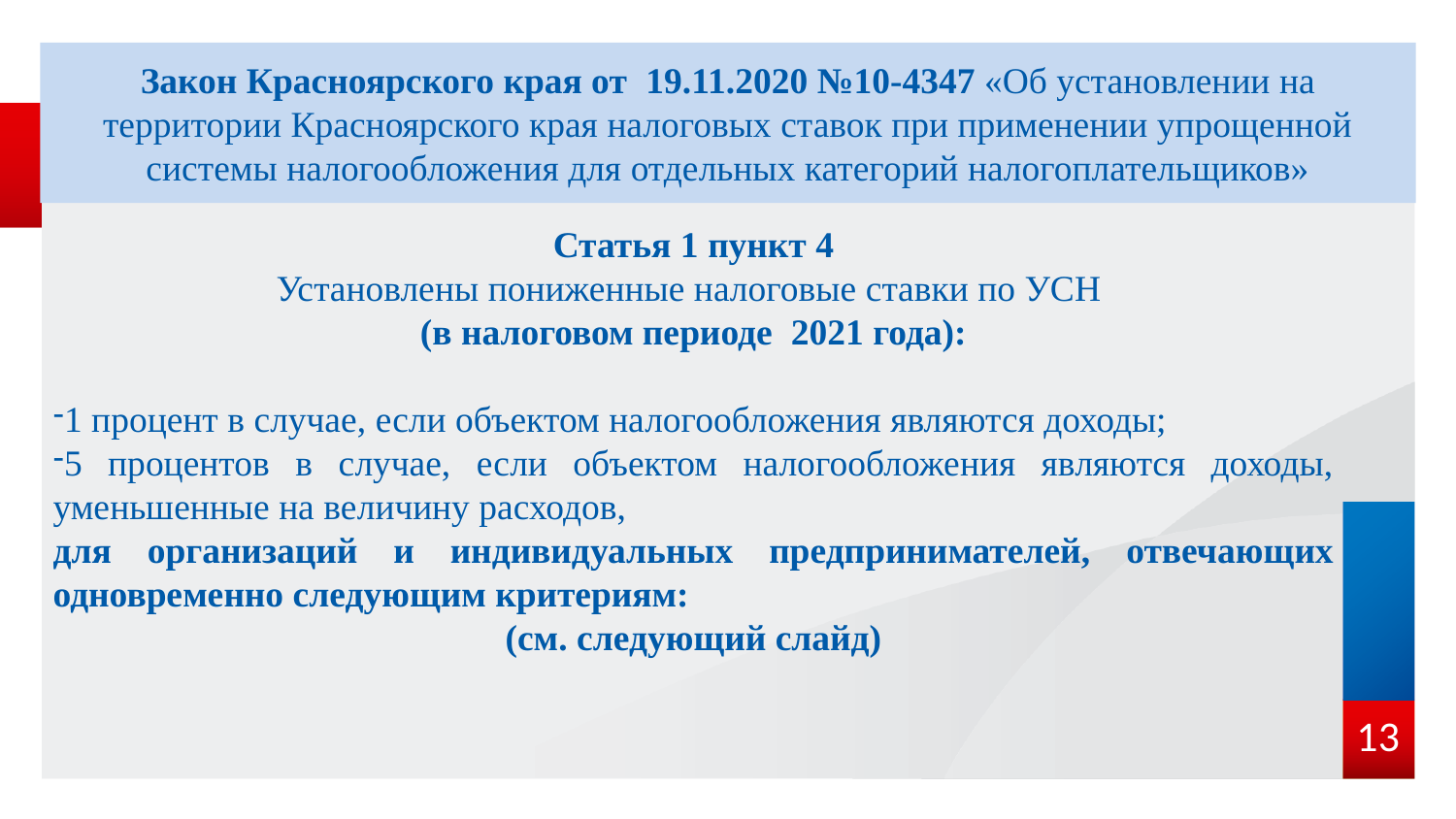

# Закон Красноярского края от  19.11.2020 №10-4347 «Об установлении на территории Красноярского края налоговых ставок при применении упрощенной системы налогообложения для отдельных категорий налогоплательщиков»
Статья 1 пункт 4
Установлены пониженные налоговые ставки по УСН
(в налоговом периоде  2021 года):

1 процент в случае, если объектом налогообложения являются доходы;
5 процентов в случае, если объектом налогообложения являются доходы, уменьшенные на величину расходов,
для организаций и индивидуальных предпринимателей, отвечающих одновременно следующим критериям:
(см. следующий слайд)
13